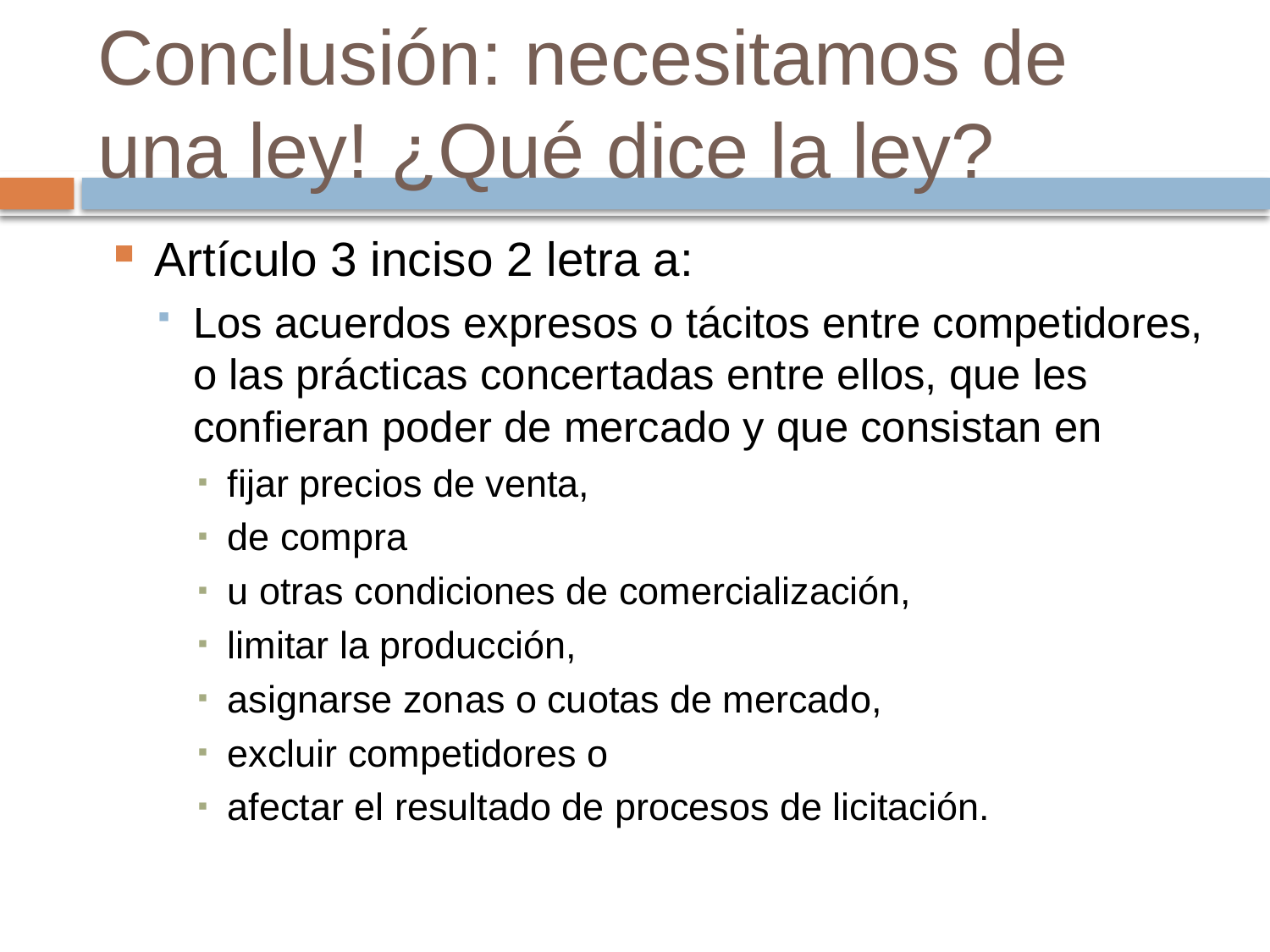

# Conclusión: necesitamos de una ley! ¿Qué dice la ley?
Artículo 3 inciso 2 letra a:
Los acuerdos expresos o tácitos entre competidores, o las prácticas concertadas entre ellos, que les confieran poder de mercado y que consistan en
fijar precios de venta,
de compra
u otras condiciones de comercialización,
limitar la producción,
asignarse zonas o cuotas de mercado,
excluir competidores o
afectar el resultado de procesos de licitación.